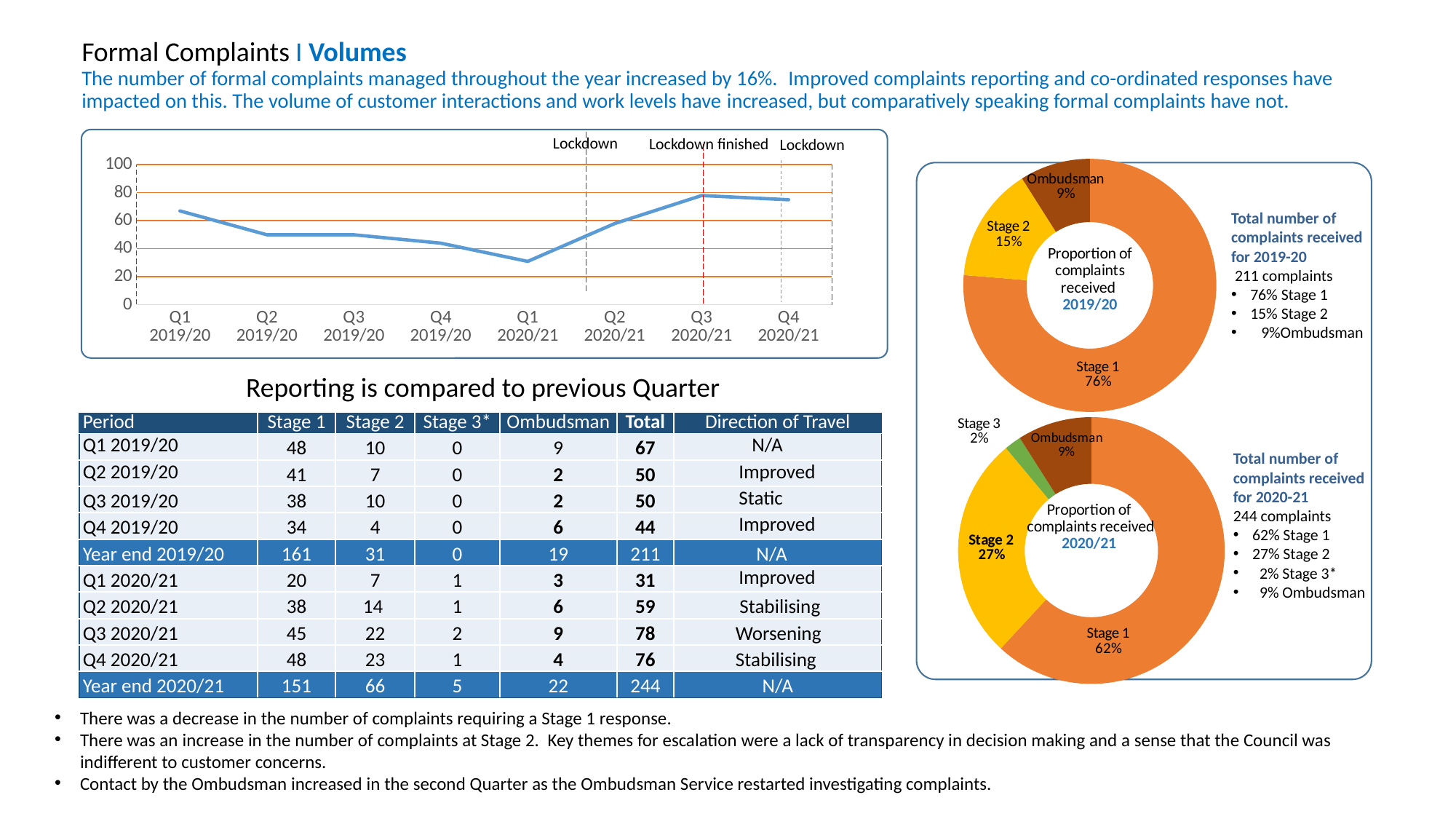

# Formal Complaints I Volumes The number of formal complaints managed throughout the year increased by 16%.  Improved complaints reporting and co-ordinated responses have impacted on this. The volume of customer interactions and work levels have increased, but comparatively speaking formal complaints have not.

### Chart

| Category | Volumes |
|---|---|
| Q1 2019/20 | 67.0 |
| Q2 2019/20 | 50.0 |
| Q3 2019/20 | 50.0 |
| Q4 2019/20 | 44.0 |
| Q1 2020/21 | 31.0 |
| Q2 2020/21 | 58.0 |
| Q3 2020/21 | 78.0 |
| Q4 2020/21 | 75.0 |

### Chart

| Category | Column1 |
|---|---|
| Stage 1 | 161.0 |
| Stage 2 | 31.0 |
| Stage 3 | 0.0 |
| Ombudsman | 19.0 |
Lockdown
Lockdown

Lockdown finished

Total number of complaints received for 2019-20
 211 complaints
76% Stage 1
15% Stage 2
   9%Ombudsman
Reporting is compared to previous Quarter

### Chart

| Category | Complaints |
|---|---|
| Stage 1 | 151.0 |
| Stage 2 | 66.0 |
| Stage 3 | 5.0 |
| Ombudsman | 22.0 |
| Period | Stage 1 | Stage 2 | Stage 3\* | Ombudsman | Total | Direction of Travel |
| --- | --- | --- | --- | --- | --- | --- |
| Q1 2019/20 | 48 | 10 | 0 | 9 | 67 | N/A |
| Q2 2019/20 | 41 | 7 | 0 | 2 | 50 | Improved |
| Q3 2019/20 | 38 | 10 | 0 | 2 | 50 | Static |
| Q4 2019/20 | 34 | 4 | 0 | 6 | 44 | Improved |
| Year end 2019/20 | 161 | 31 | 0 | 19 | 211 | N/A |
| Q1 2020/21 | 20 | 7 | 1 | 3 | 31 | Improved |
| Q2 2020/21 | 38 | 14 | 1 | 6 | 59 | Stabilising |
| Q3 2020/21 | 45 | 22 | 2 | 9 | 78 | Worsening |
| Q4 2020/21 | 48 | 23 | 1 | 4 | 76 | Stabilising |
| Year end 2020/21 | 151 | 66 | 5 | 22 | 244 | N/A |
Total number of complaints received for 2020-21
244 complaints
62% Stage 1
27% Stage 2
  2% Stage 3*
  9% Ombudsman
There was a decrease in the number of complaints requiring a Stage 1 response.
There was an increase in the number of complaints at Stage 2.  Key themes for escalation were a lack of transparency in decision making and a sense that the Council was indifferent to customer concerns.
Contact by the Ombudsman increased in the second Quarter as the Ombudsman Service restarted investigating complaints.